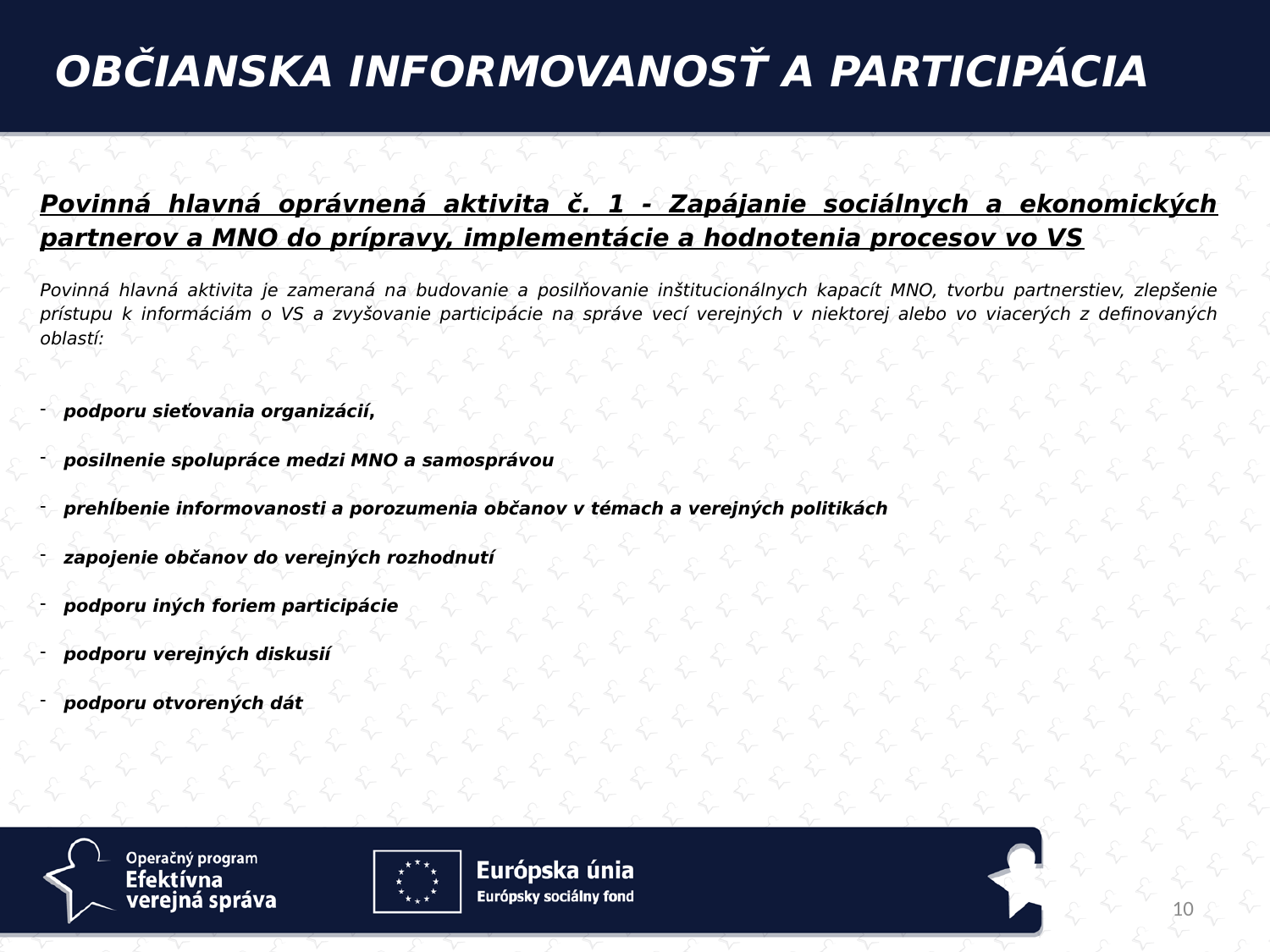

OBČIANSKA INFORMOVANOSŤ A PARTICIPÁCIA
Povinná hlavná oprávnená aktivita č. 1 - Zapájanie sociálnych a ekonomických partnerov a MNO do prípravy, implementácie a hodnotenia procesov vo VS

Povinná hlavná aktivita je zameraná na budovanie a posilňovanie inštitucionálnych kapacít MNO, tvorbu partnerstiev, zlepšenie prístupu k informáciám o VS a zvyšovanie participácie na správe vecí verejných v niektorej alebo vo viacerých z definovaných oblastí:

podporu sieťovania organizácií,

posilnenie spolupráce medzi MNO a samosprávou

prehĺbenie informovanosti a porozumenia občanov v témach a verejných politikách

zapojenie občanov do verejných rozhodnutí

podporu iných foriem participácie

podporu verejných diskusií

podporu otvorených dát

10